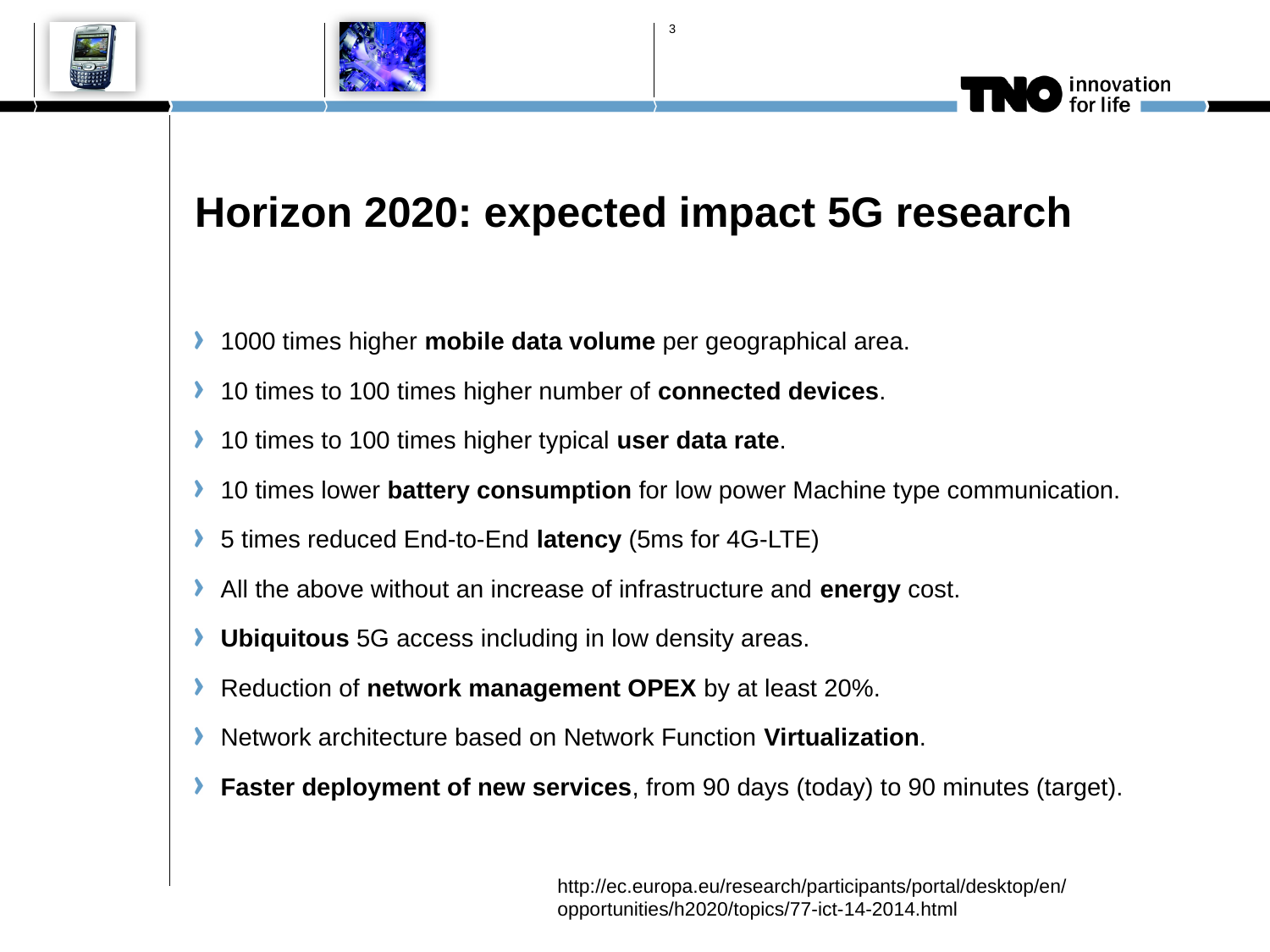

3
# Horizon 2020: expected impact 5G research
1000 times higher mobile data volume per geographical area.
10 times to 100 times higher number of connected devices.
10 times to 100 times higher typical user data rate.
10 times lower battery consumption for low power Machine type communication.
5 times reduced End-to-End latency (5ms for 4G-LTE)
All the above without an increase of infrastructure and energy cost.
Ubiquitous 5G access including in low density areas.
Reduction of network management OPEX by at least 20%.
Network architecture based on Network Function Virtualization.
Faster deployment of new services, from 90 days (today) to 90 minutes (target).

http://ec.europa.eu/research/participants/portal/desktop/en/opportunities/h2020/topics/77-ict-14-2014.html